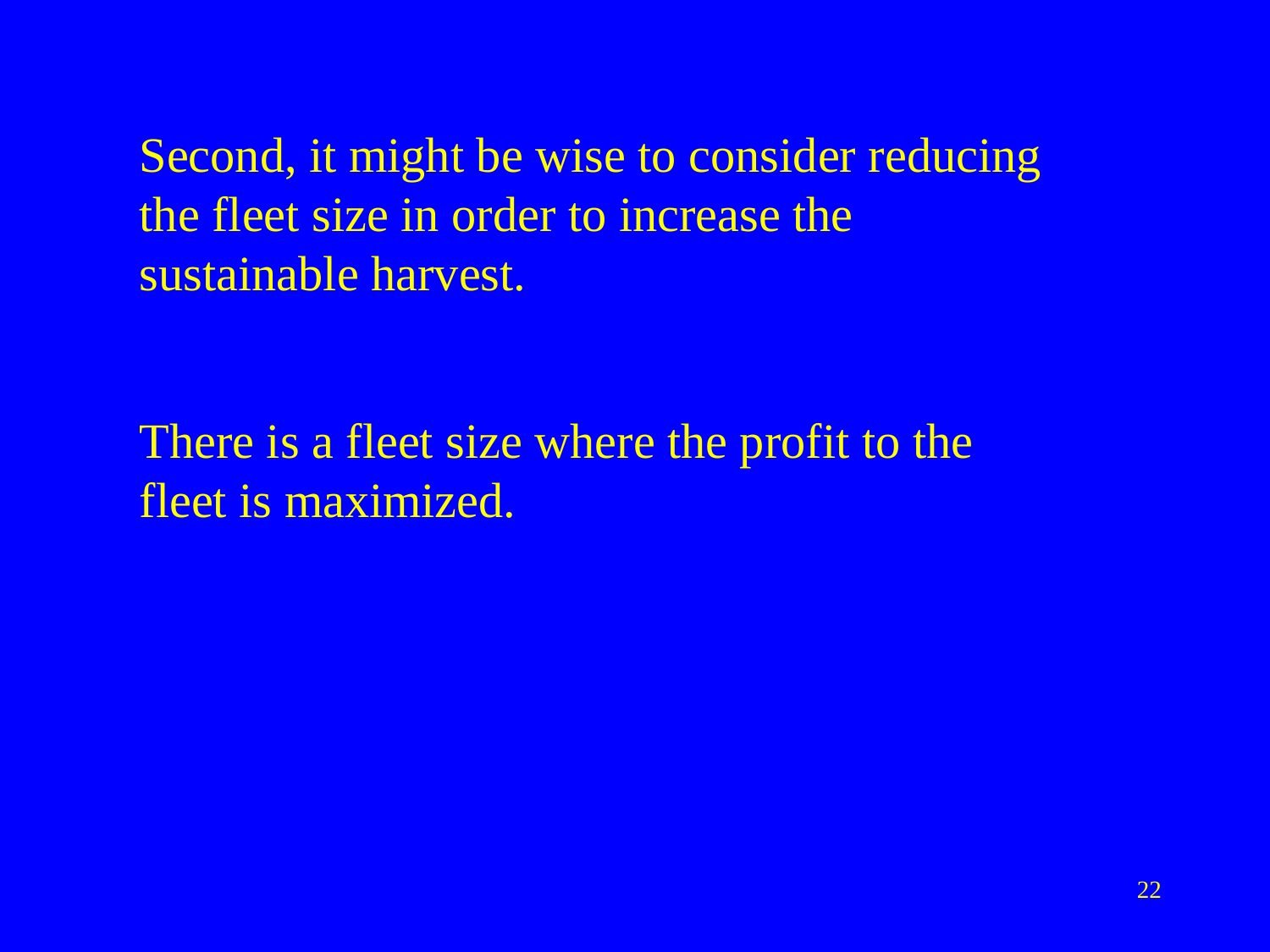

Second, it might be wise to consider reducing the fleet size in order to increase the sustainable harvest.

There is a fleet size where the profit to the fleet is maximized.
22